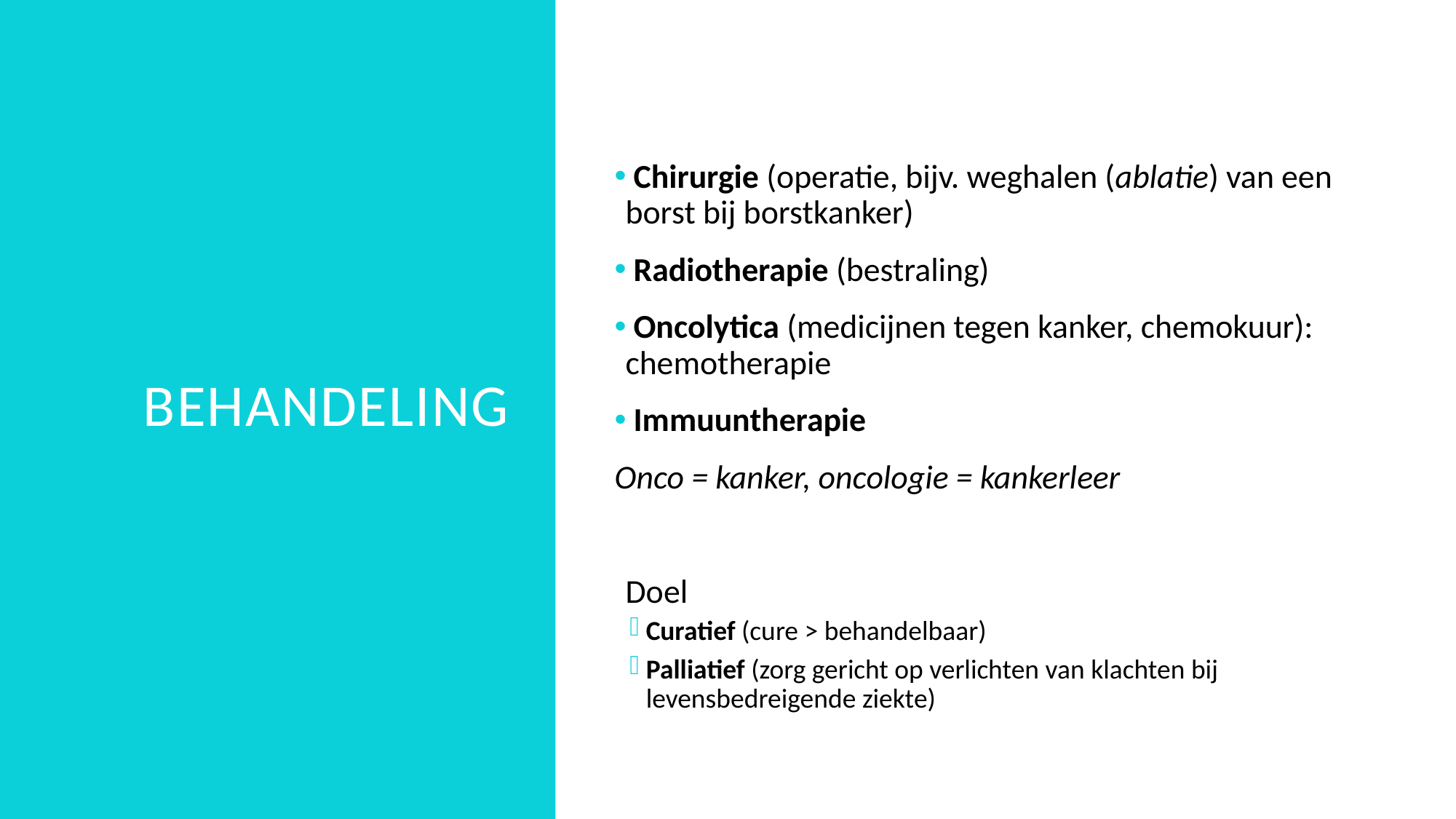

# behandeling
 Chirurgie (operatie, bijv. weghalen (ablatie) van een borst bij borstkanker)
 Radiotherapie (bestraling)
 Oncolytica (medicijnen tegen kanker, chemokuur): chemotherapie
 Immuuntherapie
Onco = kanker, oncologie = kankerleer

Doel
Curatief (cure > behandelbaar)
Palliatief (zorg gericht op verlichten van klachten bij levensbedreigende ziekte)